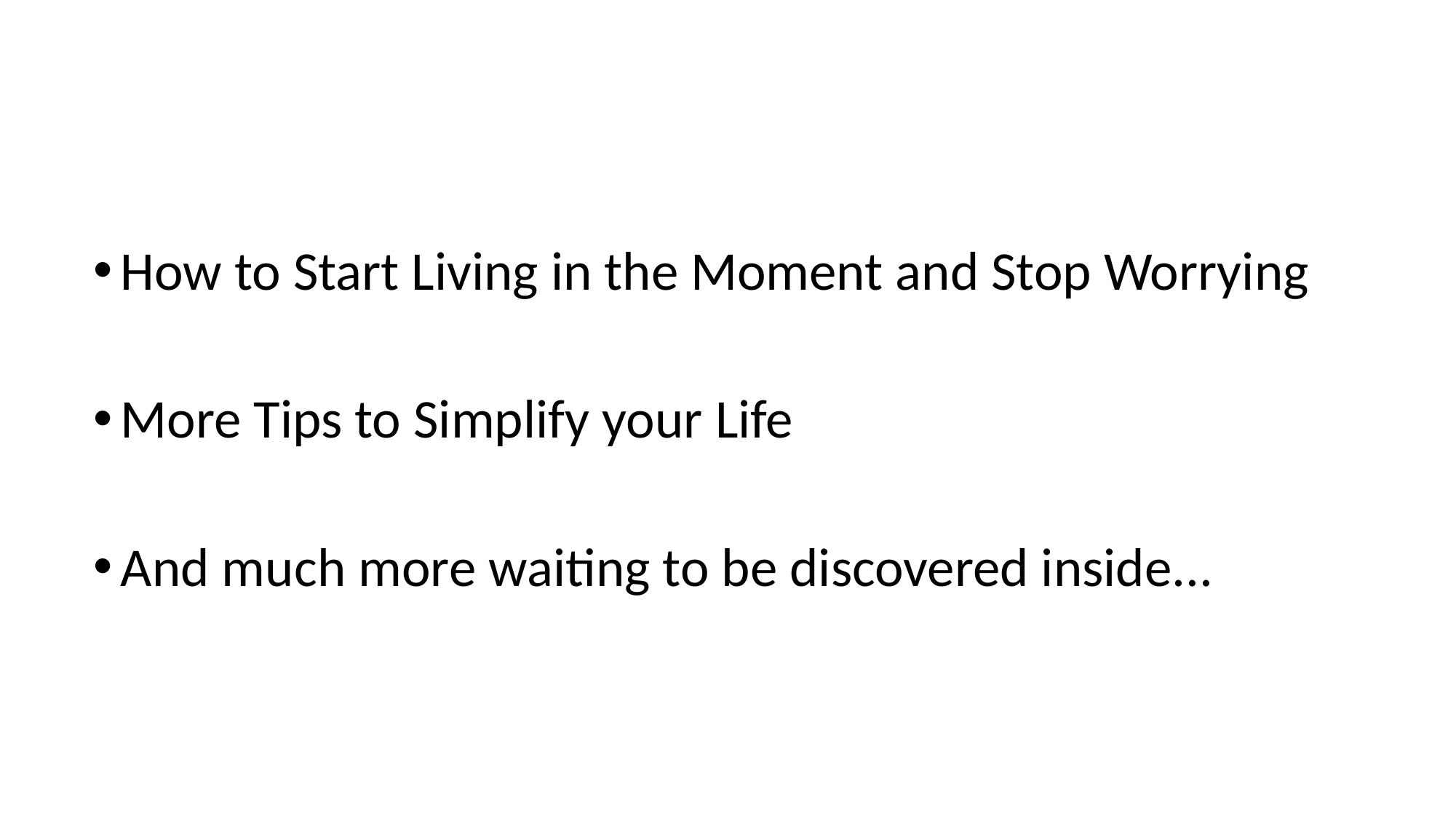

How to Start Living in the Moment and Stop Worrying

More Tips to Simplify your Life

And much more waiting to be discovered inside...